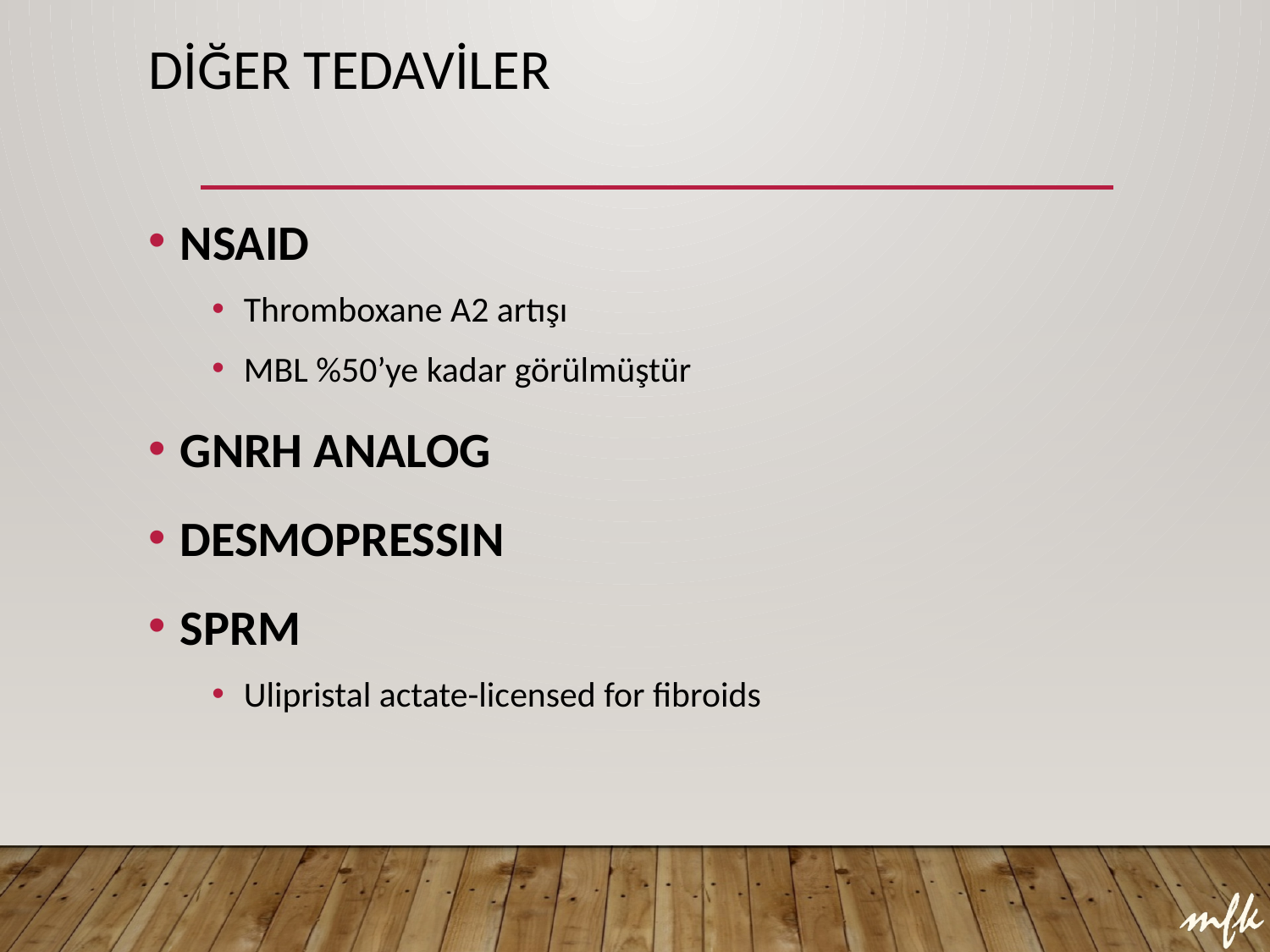

# Diğer Tedaviler
NSAID
Thromboxane A2 artışı
MBL %50’ye kadar görülmüştür
GNRH ANALOG
DESMOPRESSIN
SPRM
Ulipristal actate-licensed for fibroids